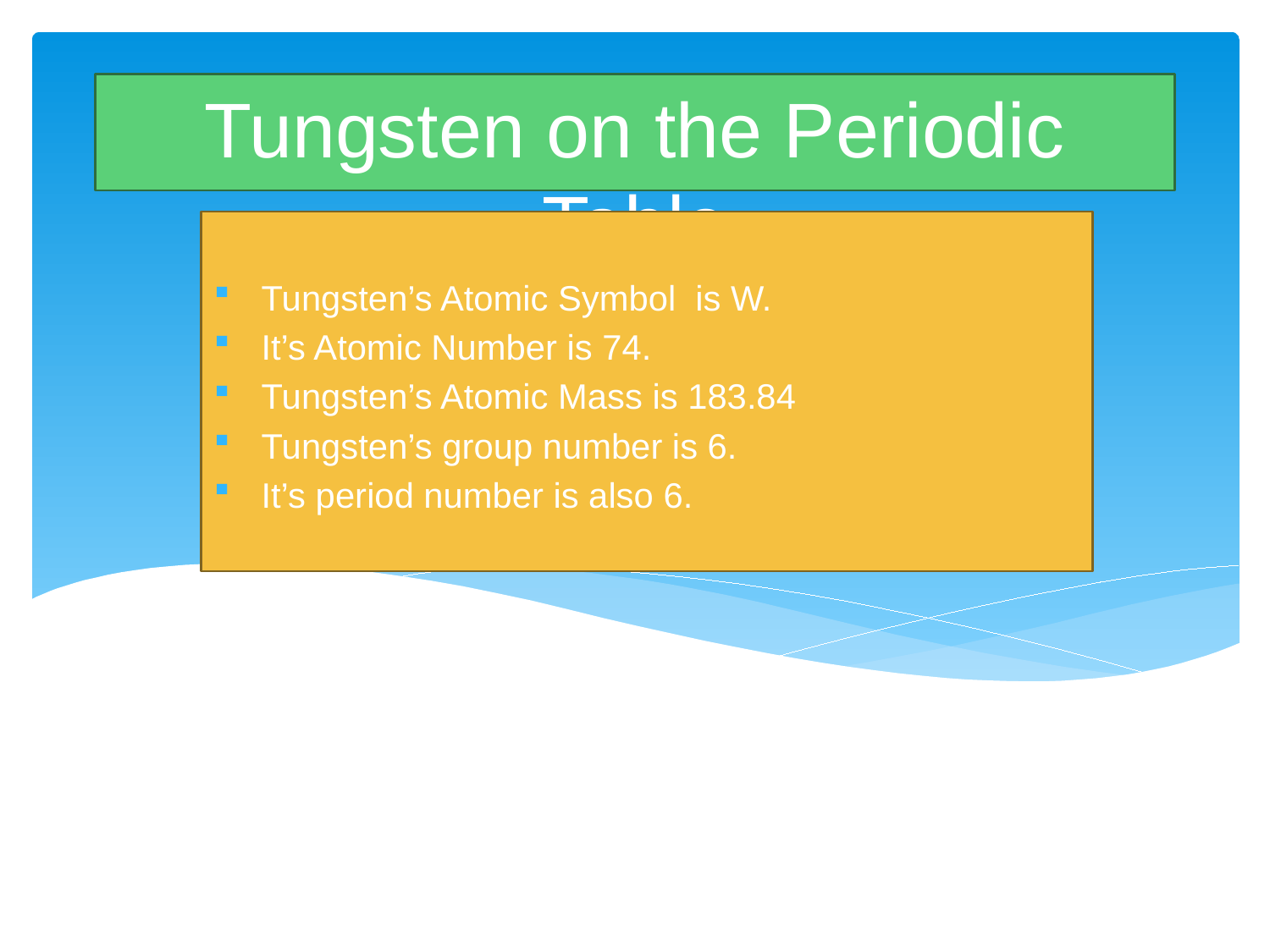

# Tungsten on the Periodic Table
Tungsten’s Atomic Symbol  is W.
It’s Atomic Number is 74.
Tungsten’s Atomic Mass is 183.84
Tungsten’s group number is 6.
It’s period number is also 6.